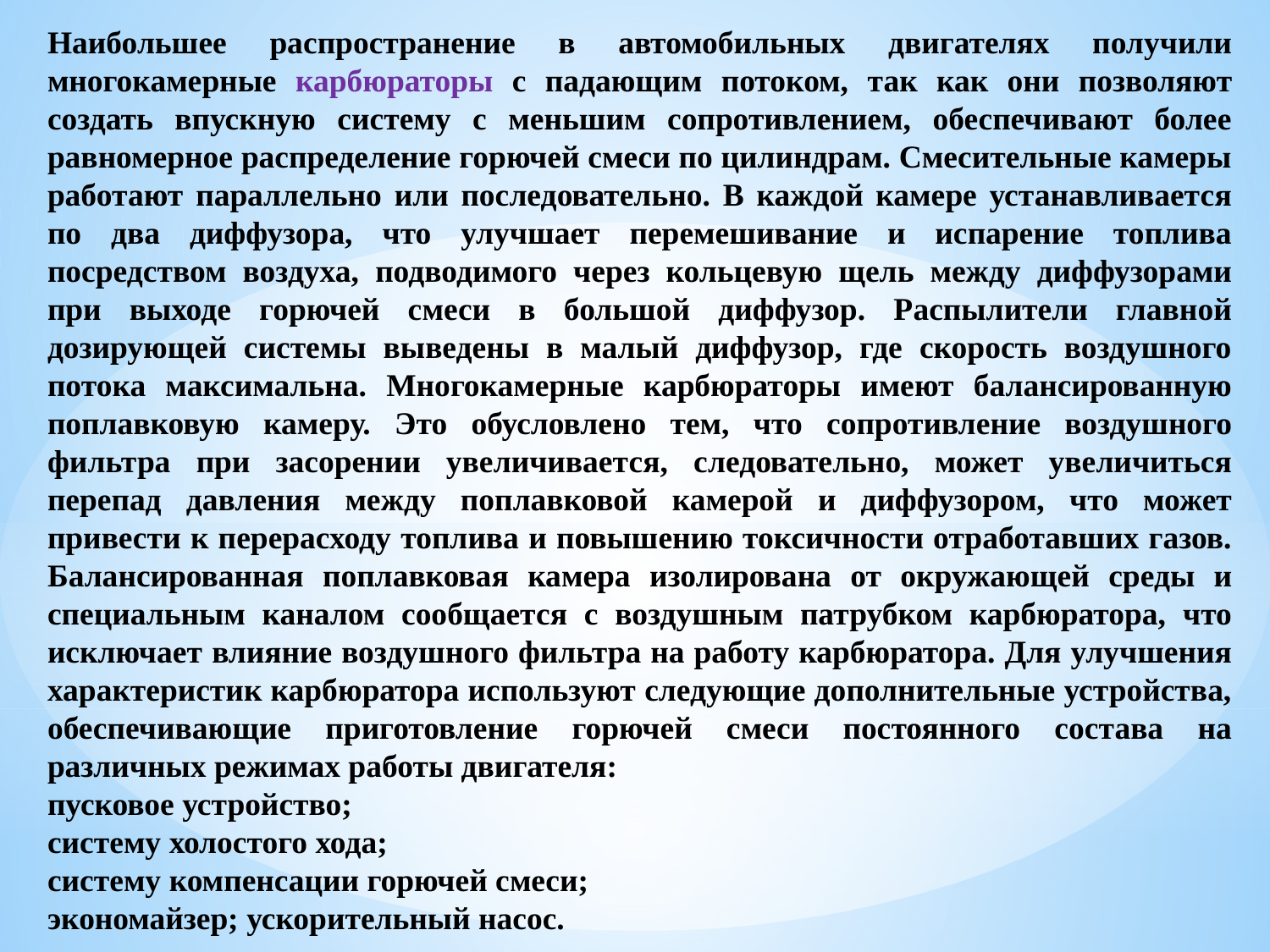

Наибольшее распространение в автомобильных двигателях получили многокамерные карбюраторы с падающим потоком, так как они позволяют создать впускную систему с меньшим сопротивлением, обеспечивают более равномерное распределение горючей смеси по цилиндрам. Смесительные камеры работают параллельно или последовательно. В каждой камере устанавливается по два диффузора, что улучшает перемешивание и испарение топлива посредством воздуха, подводимого через кольцевую щель между диффузорами при выходе горючей смеси в большой диффузор. Распылители главной дозирующей системы выведены в малый диффузор, где скорость воздушного потока максимальна. Многокамерные карбюраторы имеют балансированную поплавковую камеру. Это обусловлено тем, что сопротивление воздушного фильтра при засорении увеличивается, следовательно, может увеличиться перепад давления между поплавковой камерой и диффузором, что может привести к перерасходу топлива и повышению токсичности отработавших газов. Балансированная поплавковая камера изолирована от окружающей среды и специальным каналом сообщается с воздушным патрубком карбюратора, что исключает влияние воздушного фильтра на работу карбюратора. Для улучшения характеристик карбюратора используют следующие дополнительные устройства, обеспечивающие приготовление горючей смеси постоянного состава на различных режимах работы двигателя:
пусковое устройство;
систему холостого хода;
систему компенсации горючей смеси;
экономайзер; ускорительный насос.